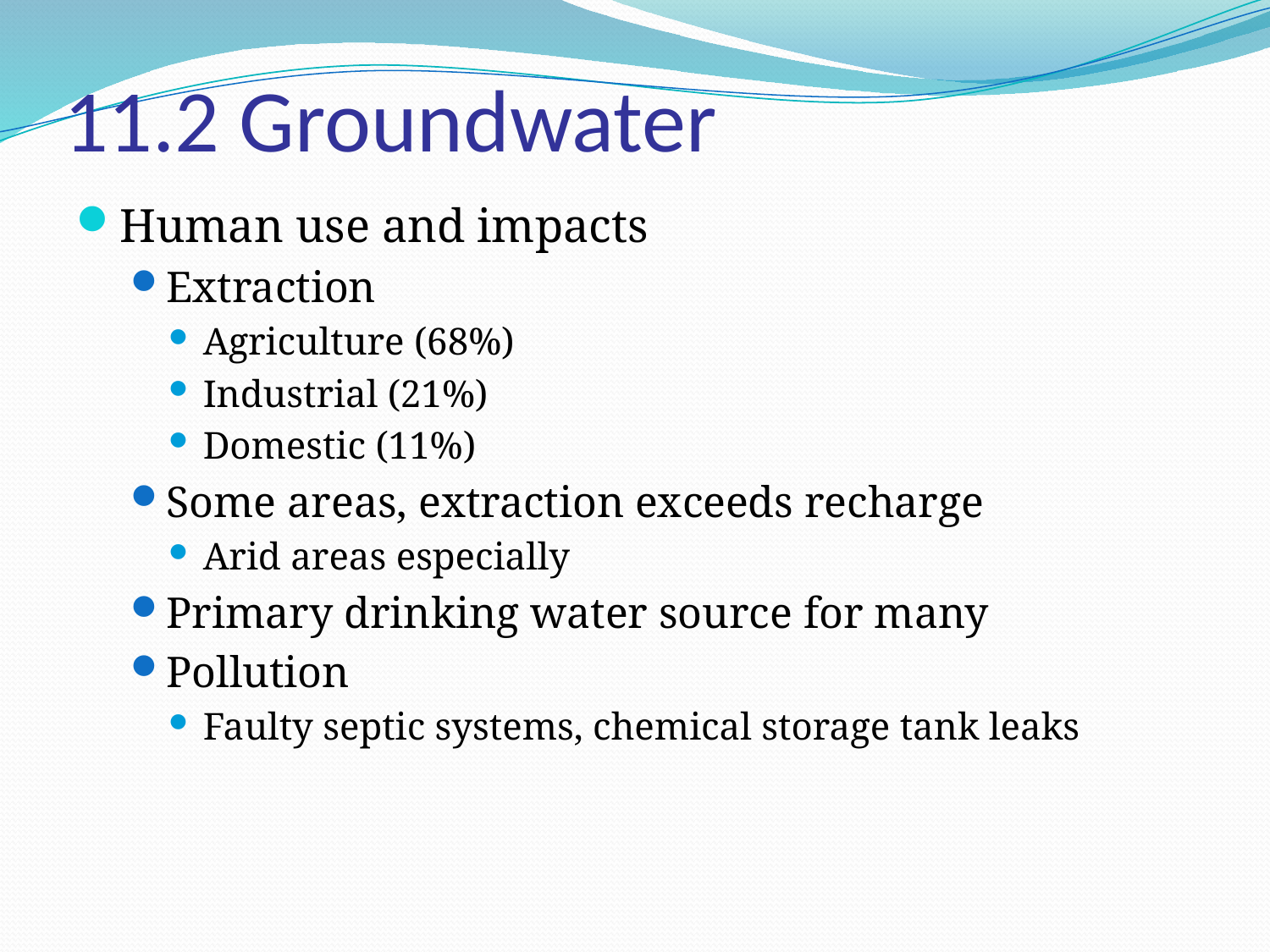

# 11.2 Groundwater
Human use and impacts
Extraction
Agriculture (68%)
Industrial (21%)
Domestic (11%)
Some areas, extraction exceeds recharge
Arid areas especially
Primary drinking water source for many
Pollution
Faulty septic systems, chemical storage tank leaks